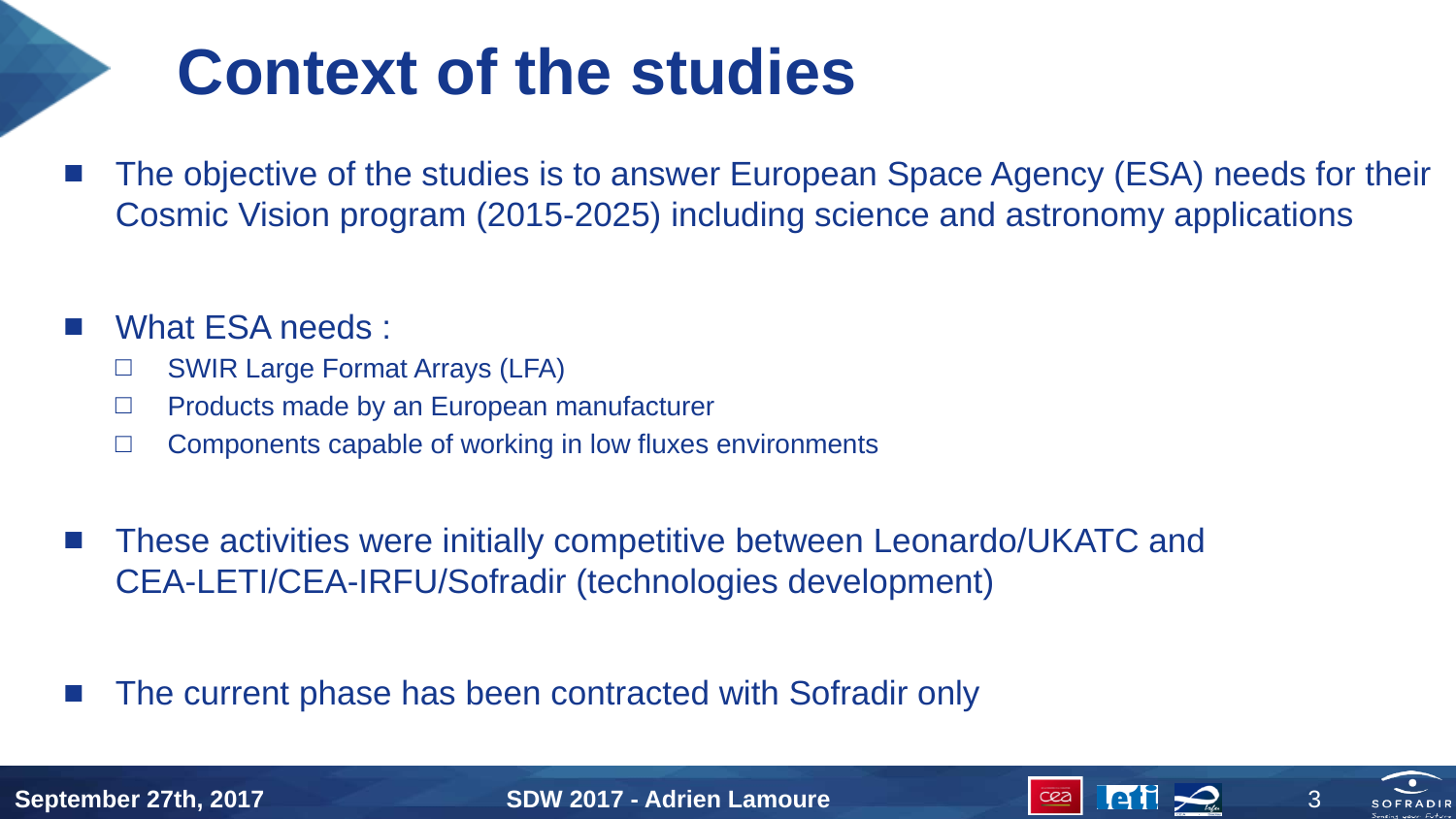

Context of the studies
The objective of the studies is to answer European Space Agency (ESA) needs for their Cosmic Vision program (2015-2025) including science and astronomy applications

What ESA needs :
SWIR Large Format Arrays (LFA)
Products made by an European manufacturer
Components capable of working in low fluxes environments

These activities were initially competitive between Leonardo/UKATC and CEA-LETI/CEA-IRFU/Sofradir (technologies development)

The current phase has been contracted with Sofradir only
September 27th, 2017
SDW 2017 - Adrien Lamoure
3